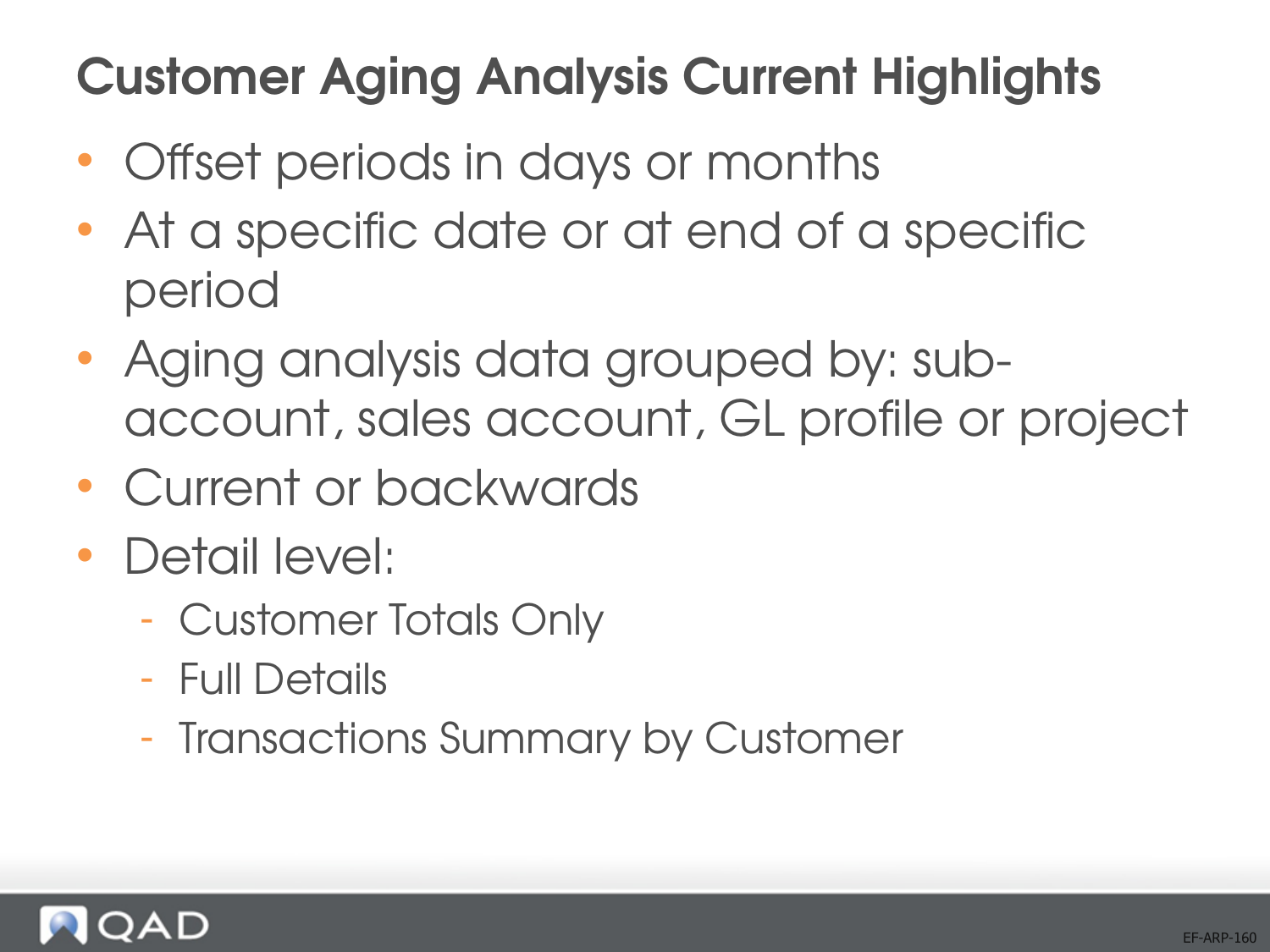

# Customer Aging Analysis Current Highlights
Offset periods in days or months
At a specific date or at end of a specific period
Aging analysis data grouped by: sub-account, sales account, GL profile or project
Current or backwards
Detail level:
Customer Totals Only
Full Details
Transactions Summary by Customer
EF-ARP-160